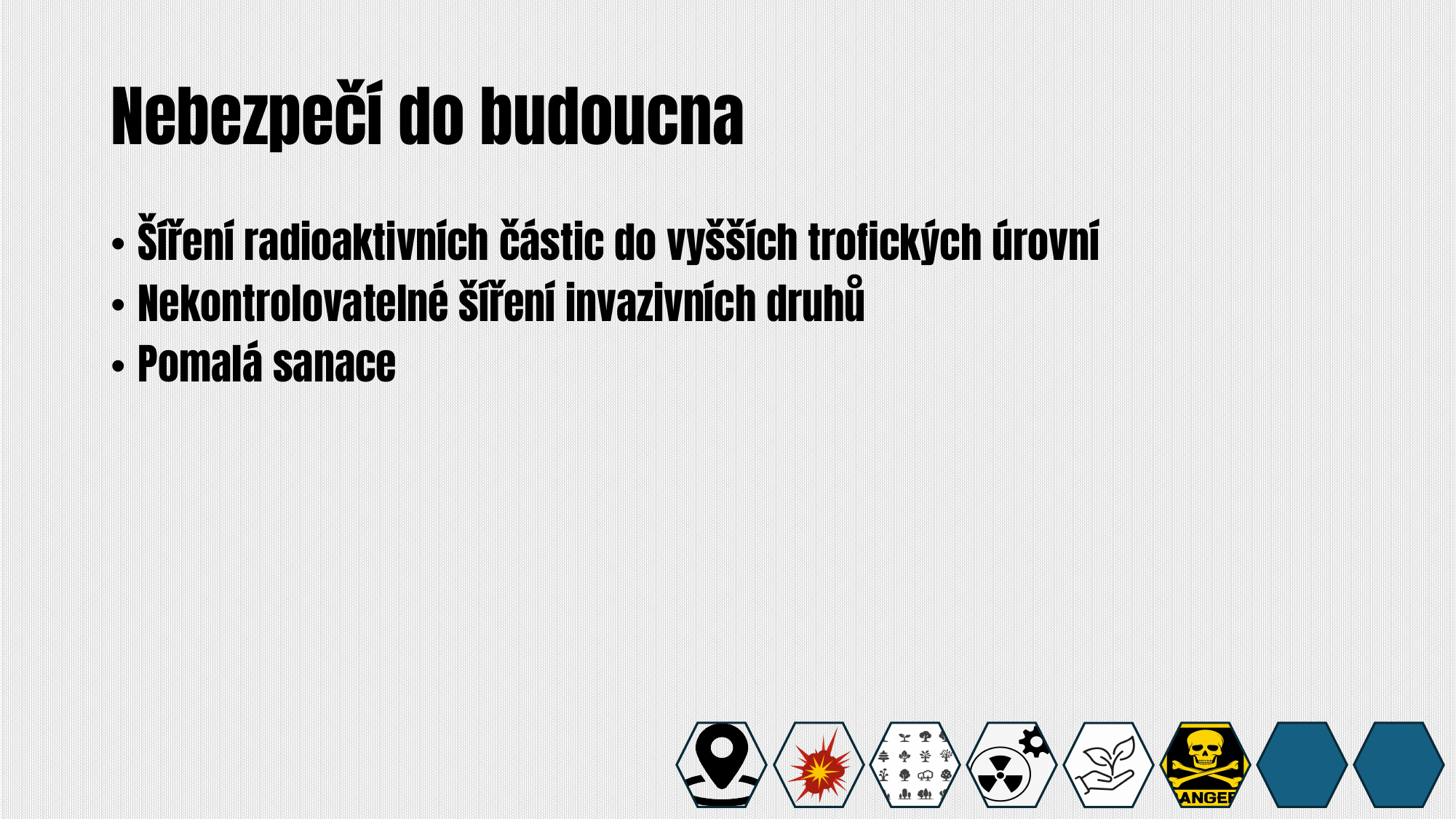

# Nebezpečí do budoucna
Šíření radioaktivních částic do vyšších trofických úrovní
Nekontrolovatelné šíření invazivních druhů
Pomalá sanace